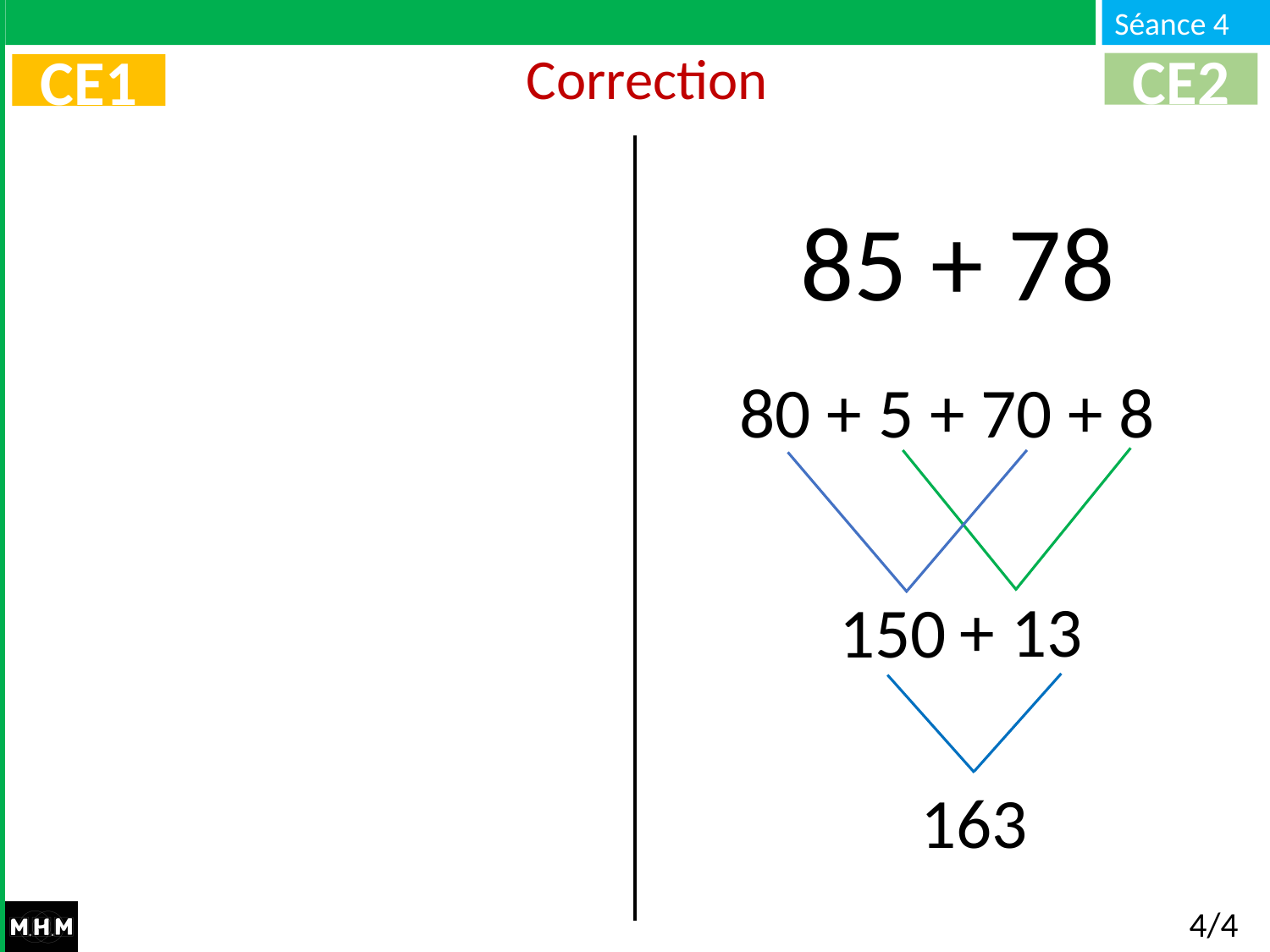

Correction
CE2
CE1
85 + 78
80 + 5 + 70 + 8
+ 13
150
163
4/4